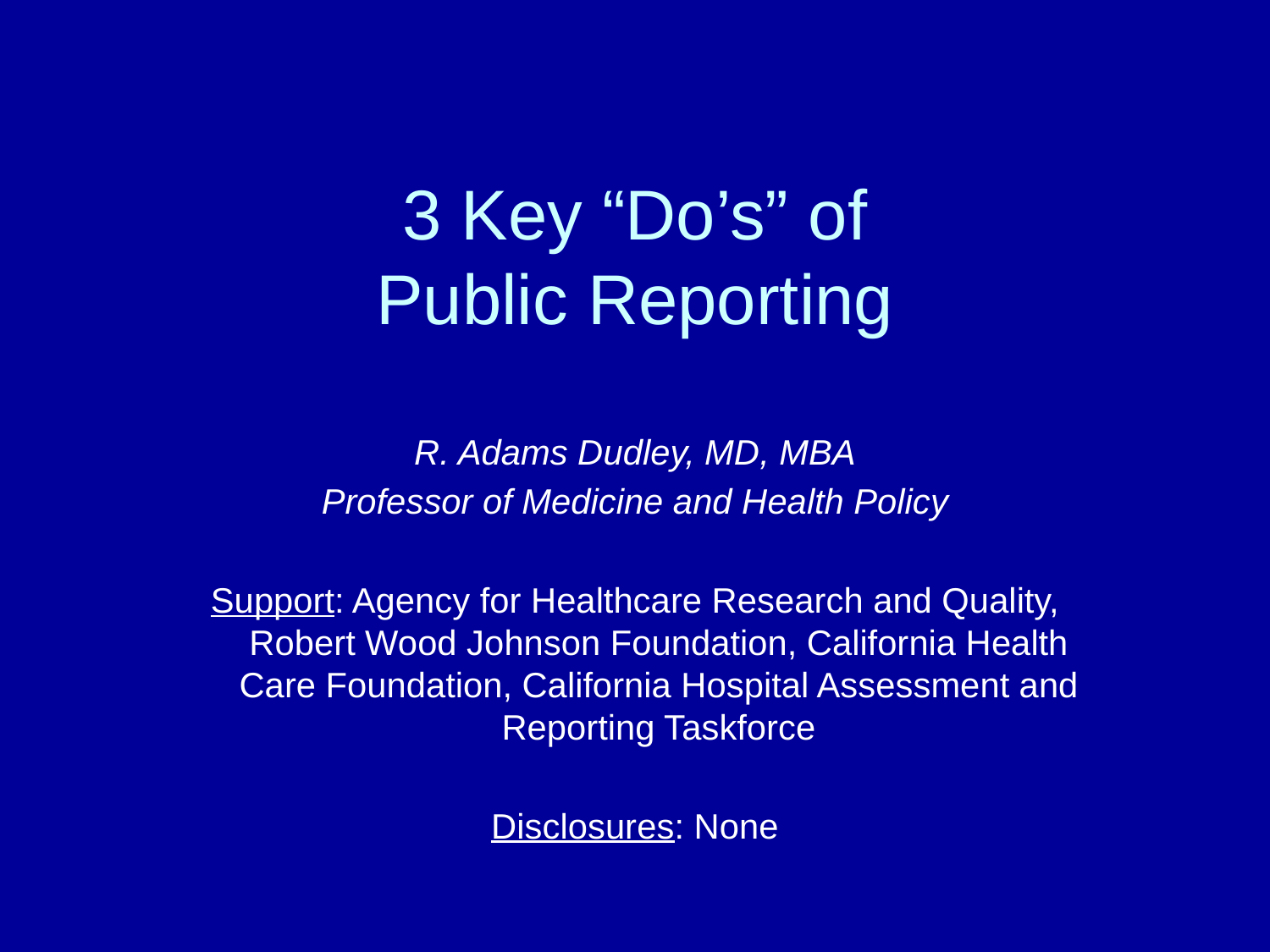

3 Key “Do’s” of
Public Reporting
R. Adams Dudley, MD, MBA
Professor of Medicine and Health Policy

Support: Agency for Healthcare Research and Quality, Robert Wood Johnson Foundation, California Health Care Foundation, California Hospital Assessment and Reporting Taskforce

Disclosures: None